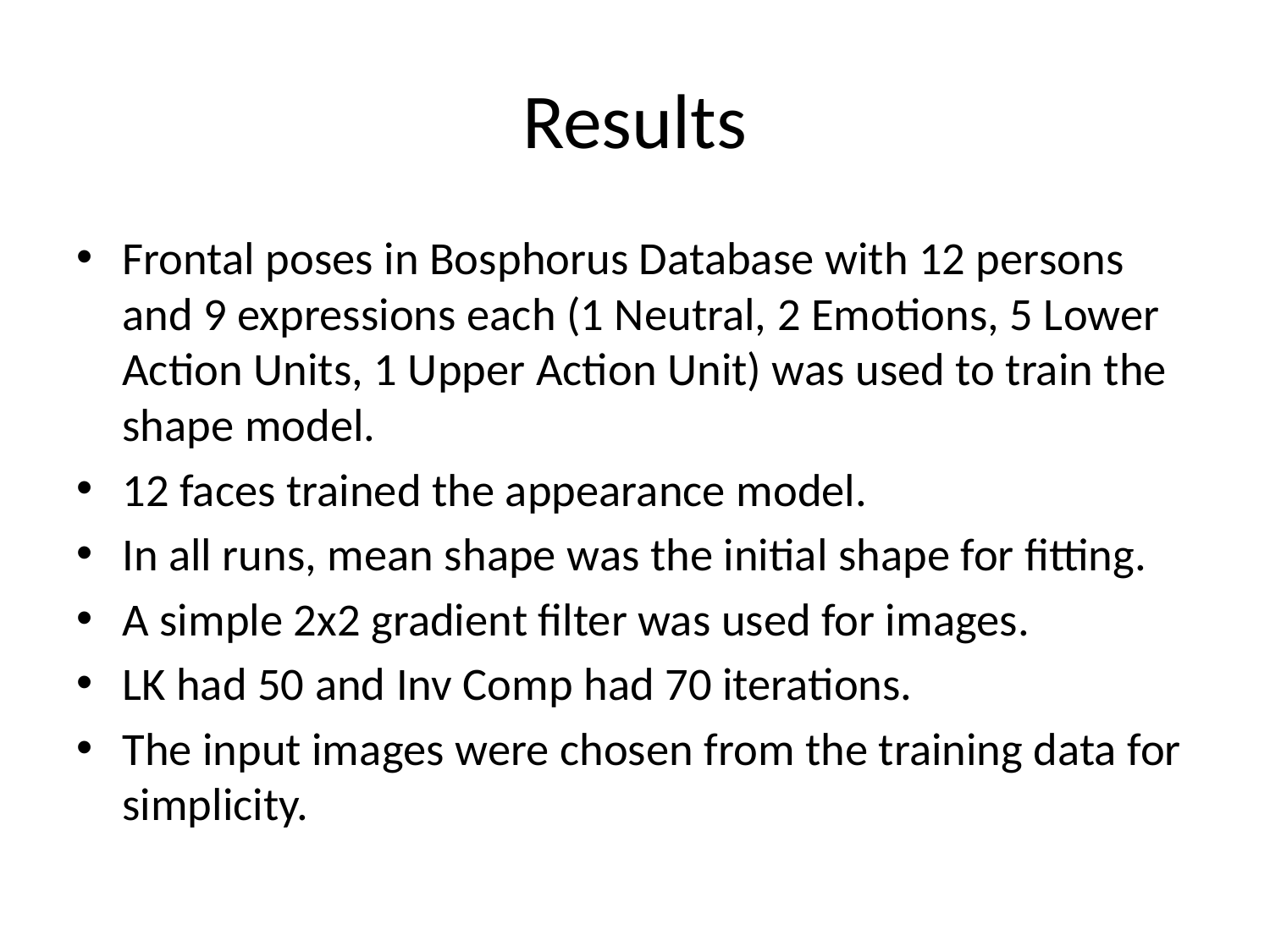

# Results
Frontal poses in Bosphorus Database with 12 persons and 9 expressions each (1 Neutral, 2 Emotions, 5 Lower Action Units, 1 Upper Action Unit) was used to train the shape model.
12 faces trained the appearance model.
In all runs, mean shape was the initial shape for fitting.
A simple 2x2 gradient filter was used for images.
LK had 50 and Inv Comp had 70 iterations.
The input images were chosen from the training data for simplicity.